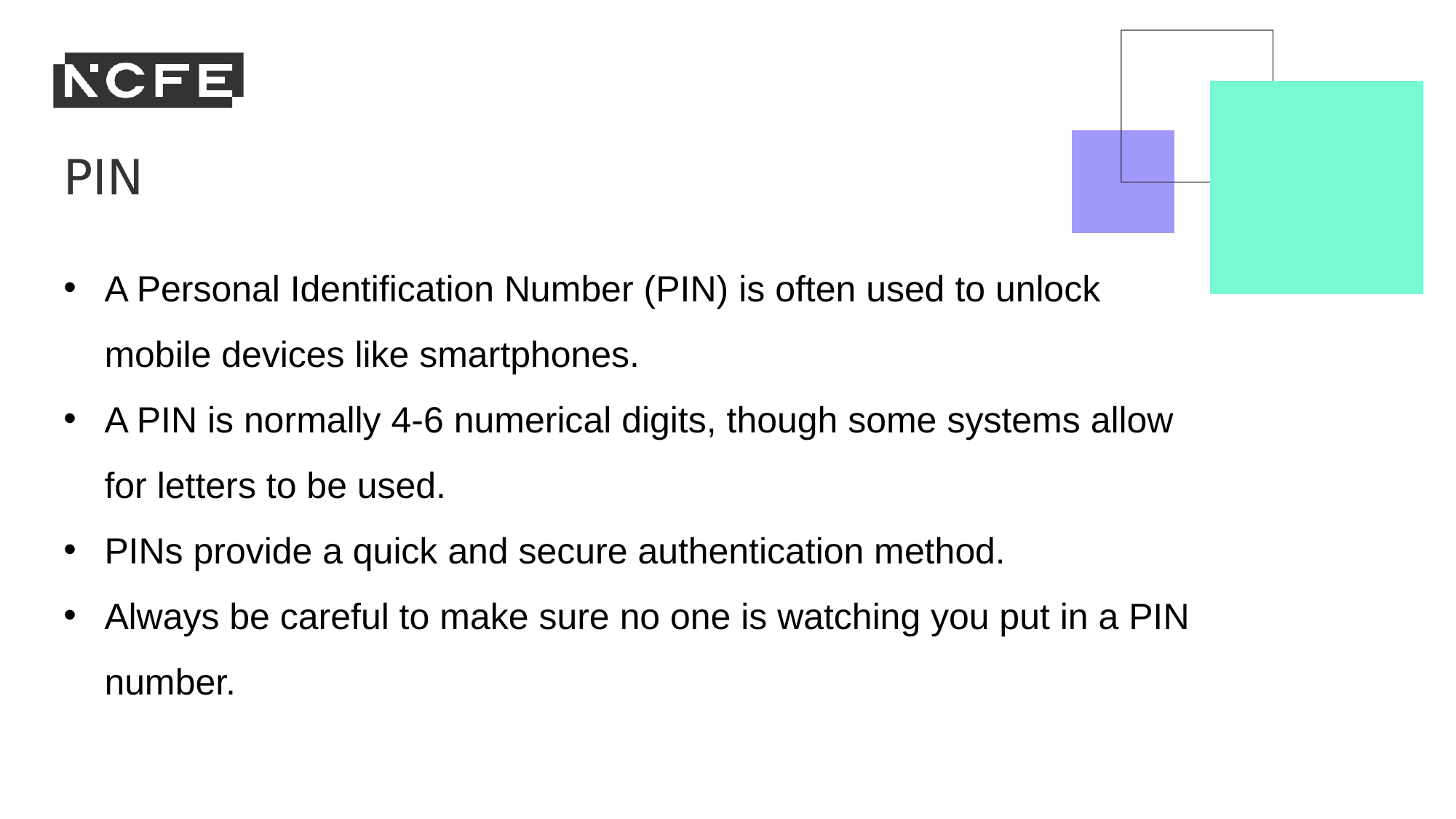

PIN
A Personal Identification Number (PIN) is often used to unlock mobile devices like smartphones.
A PIN is normally 4-6 numerical digits, though some systems allow for letters to be used.
PINs provide a quick and secure authentication method.
Always be careful to make sure no one is watching you put in a PIN number.